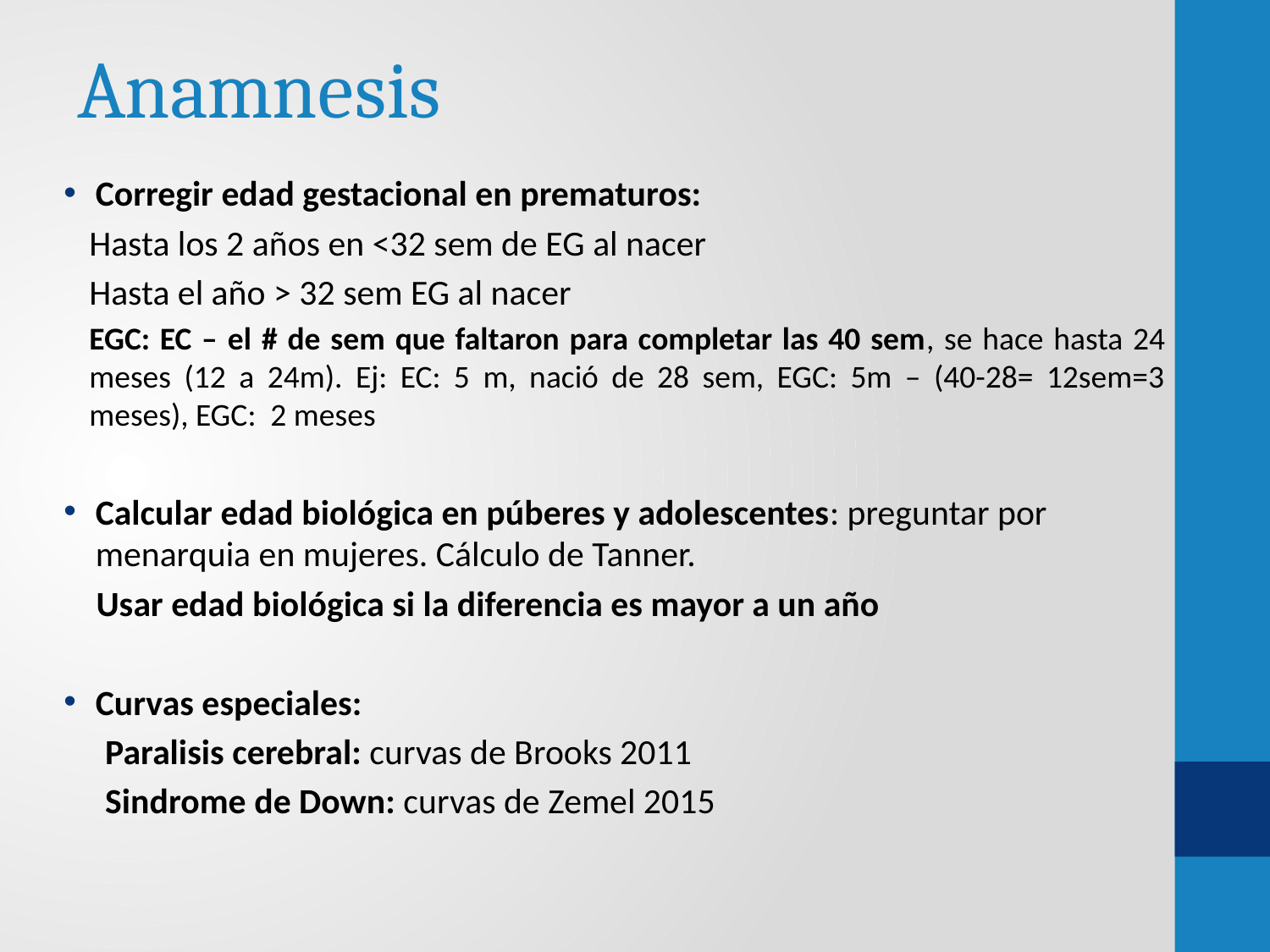

# Anamnesis
Corregir edad gestacional en prematuros:
Hasta los 2 años en <32 sem de EG al nacer
Hasta el año > 32 sem EG al nacer
EGC: EC – el # de sem que faltaron para completar las 40 sem, se hace hasta 24 meses (12 a 24m). Ej: EC: 5 m, nació de 28 sem, EGC: 5m – (40-28= 12sem=3 meses), EGC:  2 meses

Calcular edad biológica en púberes y adolescentes: preguntar por menarquia en mujeres. Cálculo de Tanner.
    Usar edad biológica si la diferencia es mayor a un año

Curvas especiales:
Paralisis cerebral: curvas de Brooks 2011
Sindrome de Down: curvas de Zemel 2015